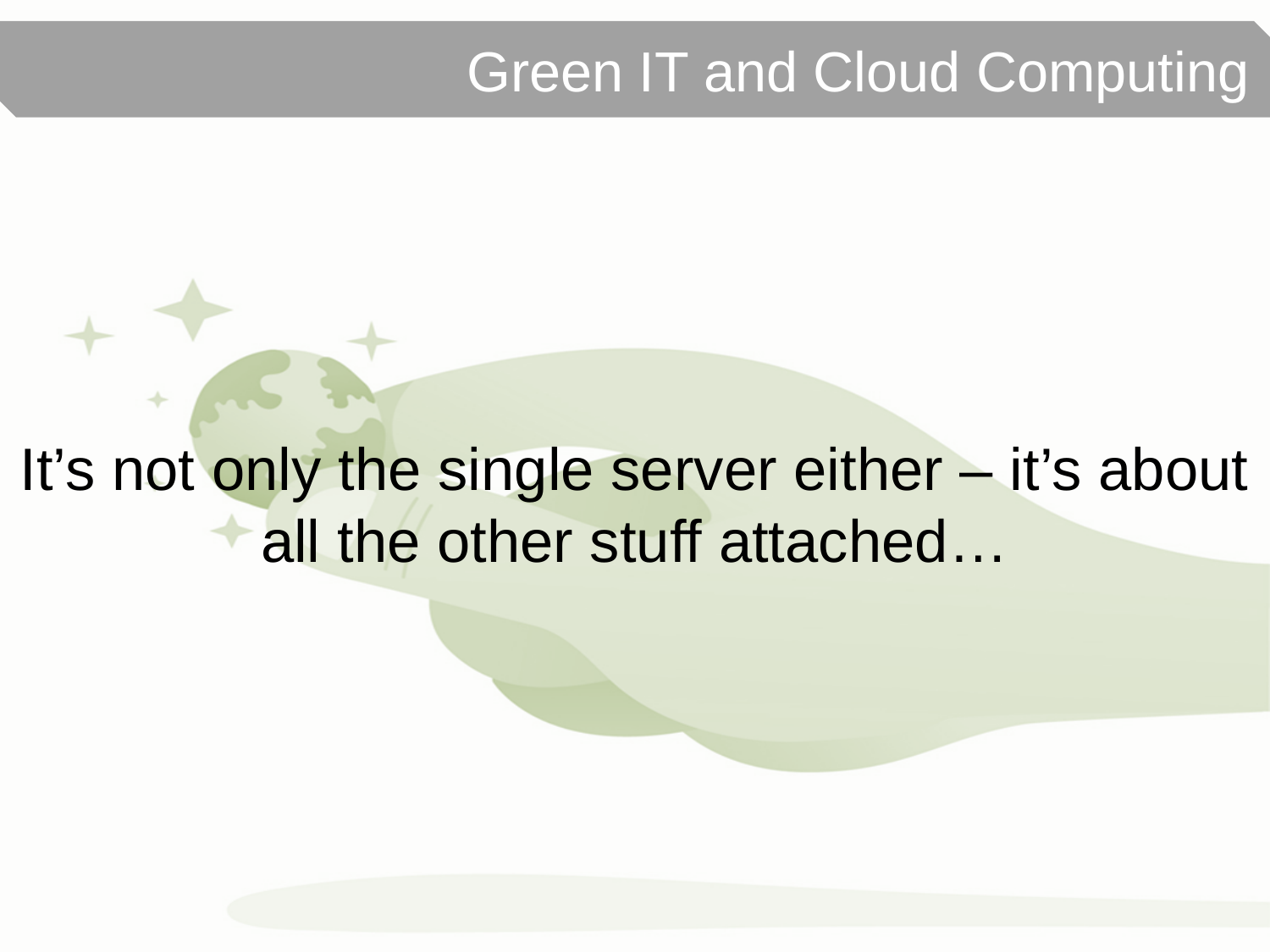

It’s not only the single server either – it’s about all the other stuff attached…